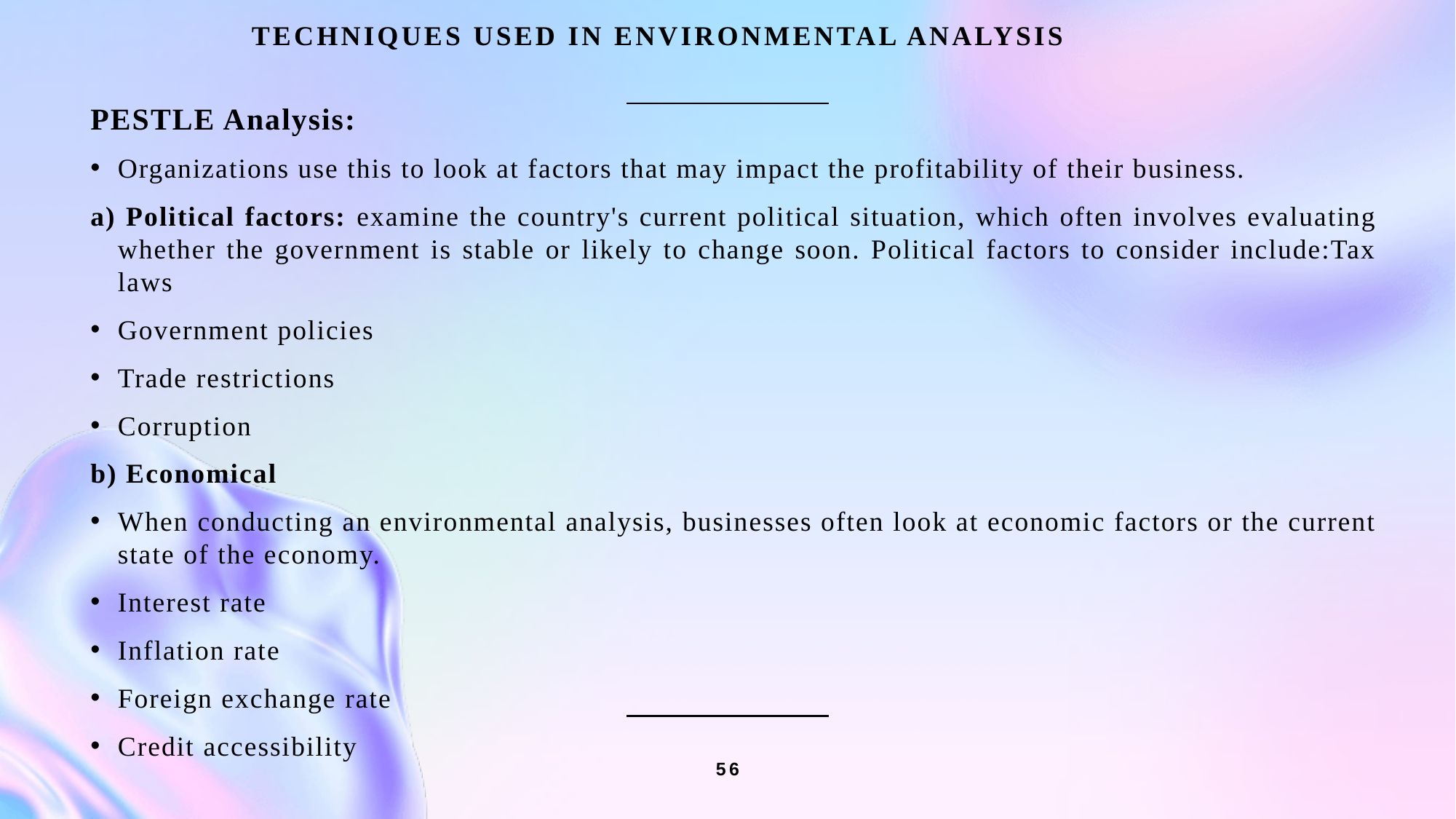

TECHNIQUES USED IN ENVIRONMENTAL ANALYSIS

PESTLE Analysis:
Organizations use this to look at factors that may impact the profitability of their business.
a) Political factors: examine the country's current political situation, which often involves evaluating whether the government is stable or likely to change soon. Political factors to consider include:Tax laws
Government policies
Trade restrictions
Corruption
b) Economical
When conducting an environmental analysis, businesses often look at economic factors or the current state of the economy.
Interest rate
Inflation rate
Foreign exchange rate
Credit accessibility

#
56